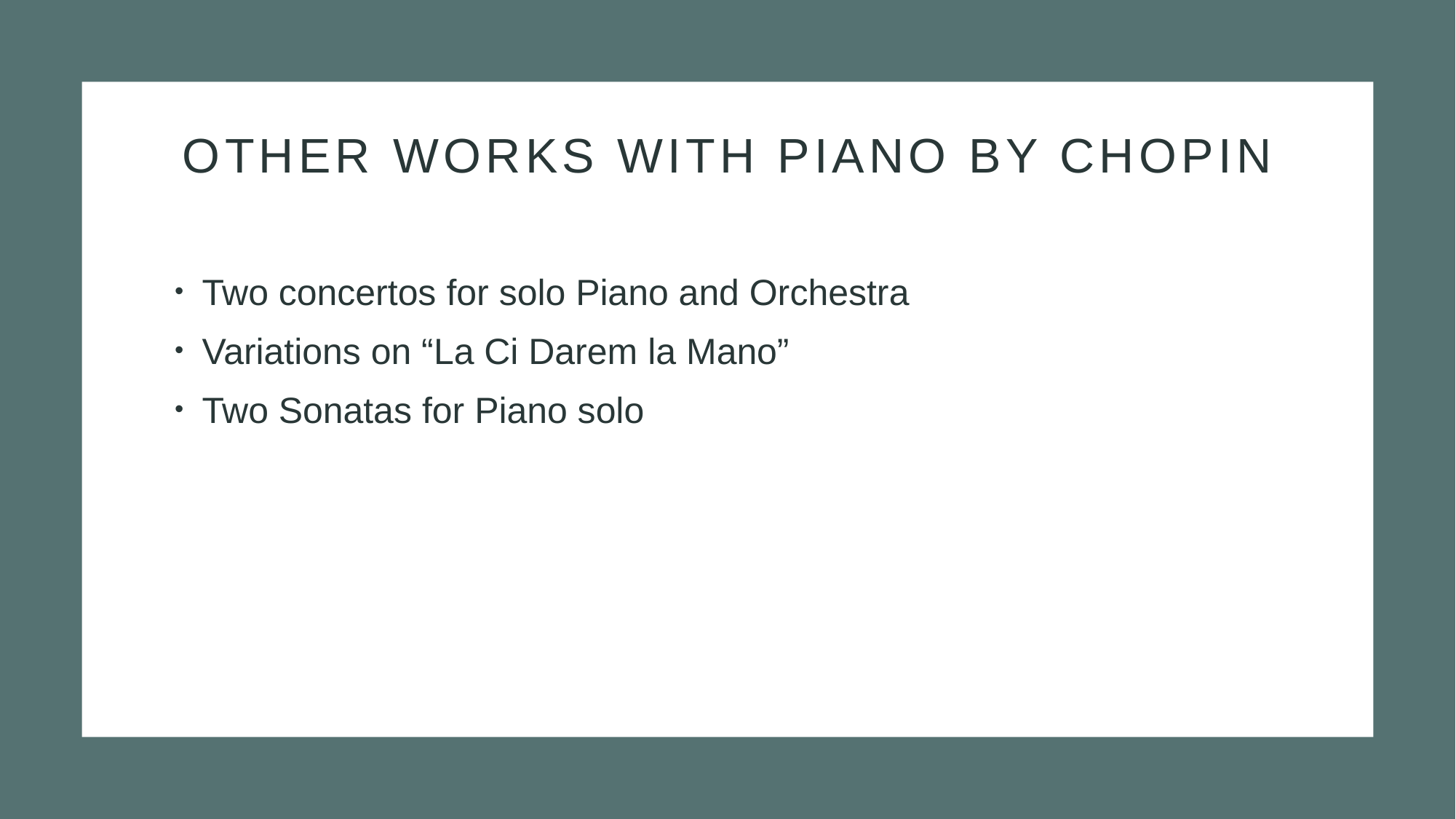

# Other works with piano by chopin
Two concertos for solo Piano and Orchestra
Variations on “La Ci Darem la Mano”
Two Sonatas for Piano solo